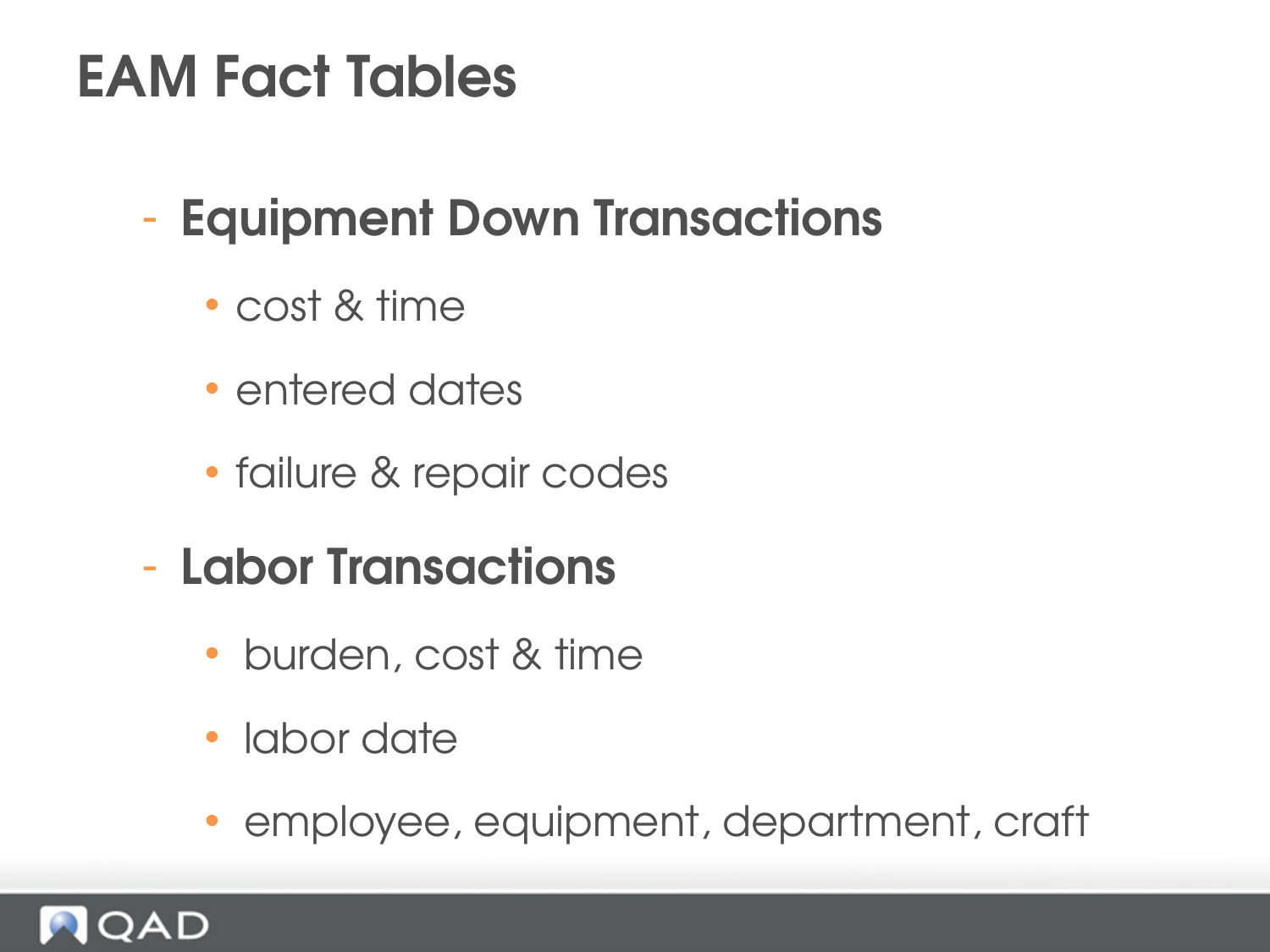

# EAM Fact Tables

Equipment Down Transactions
cost & time
entered dates
failure & repair codes
Labor Transactions
burden, cost & time
labor date
employee, equipment, department, craft